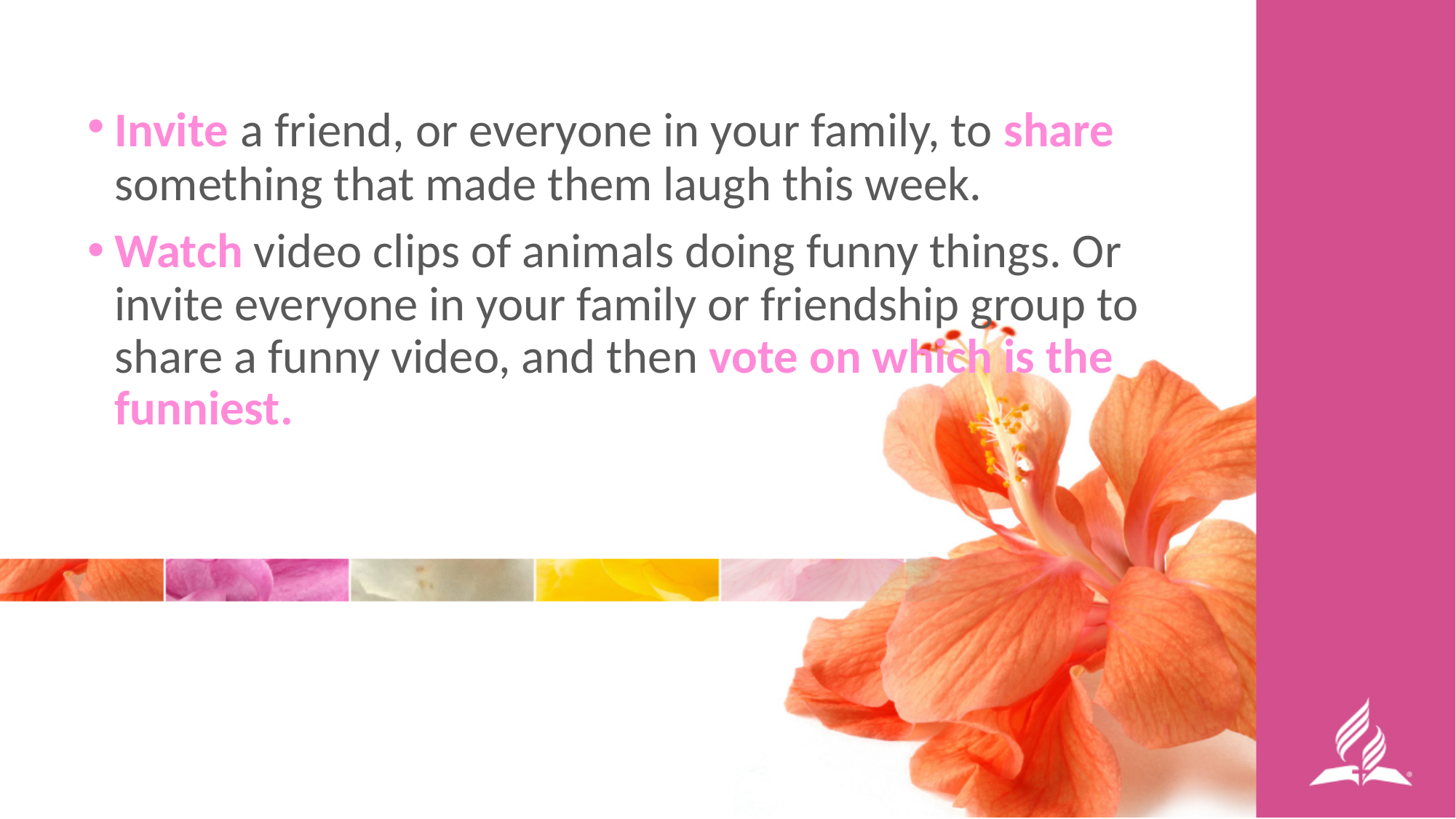

Invite a friend, or everyone in your family, to share something that made them laugh this week.
Watch video clips of animals doing funny things. Or invite everyone in your family or friendship group to share a funny video, and then vote on which is the funniest.